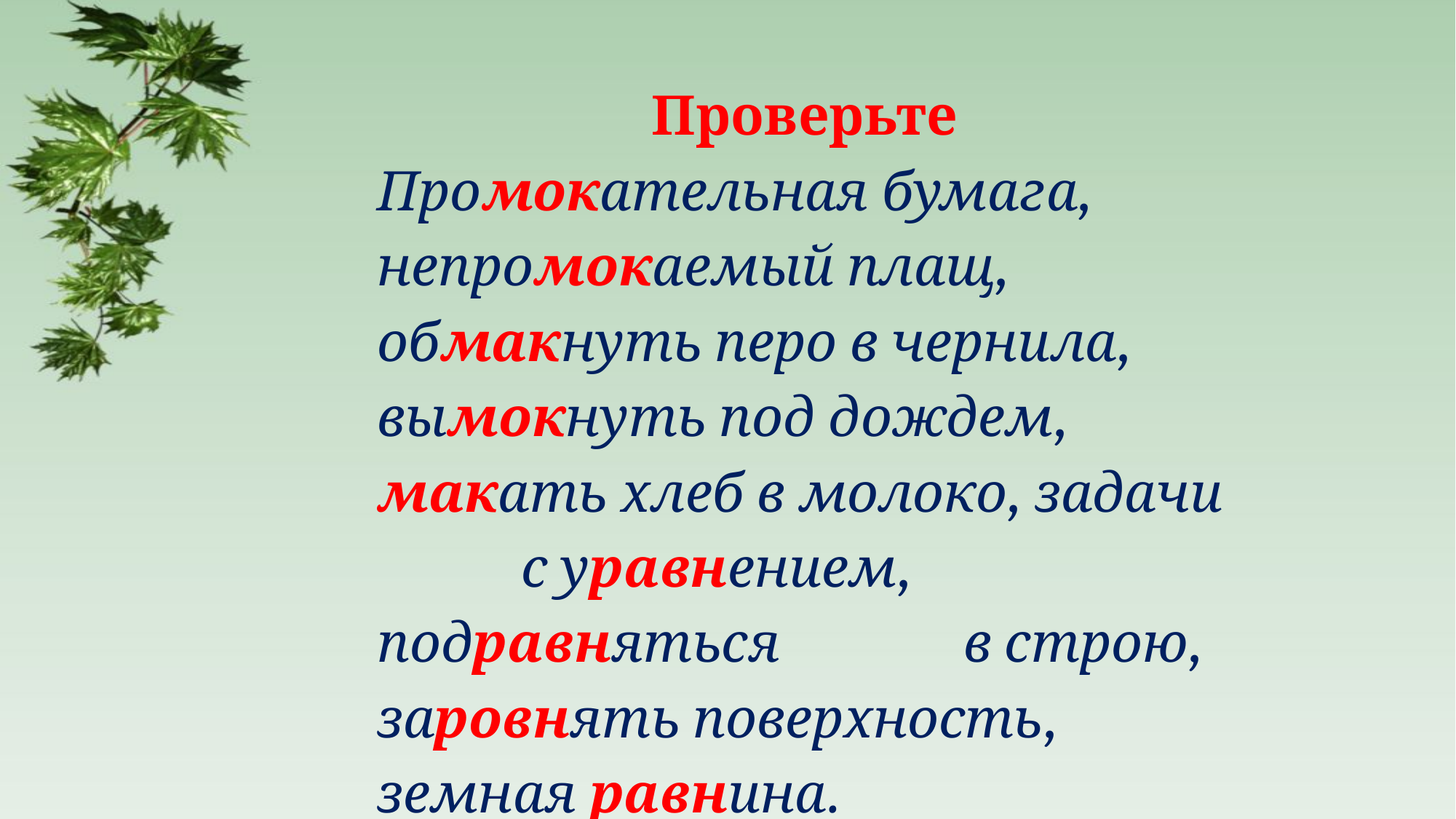

Проверьте
Промокательная бумага, непромокаемый плащ, обмакнуть перо в чернила, вымокнуть под дождем, макать хлеб в молоко, задачи            с уравнением, подравняться              в строю, заровнять поверхность, земная равнина.